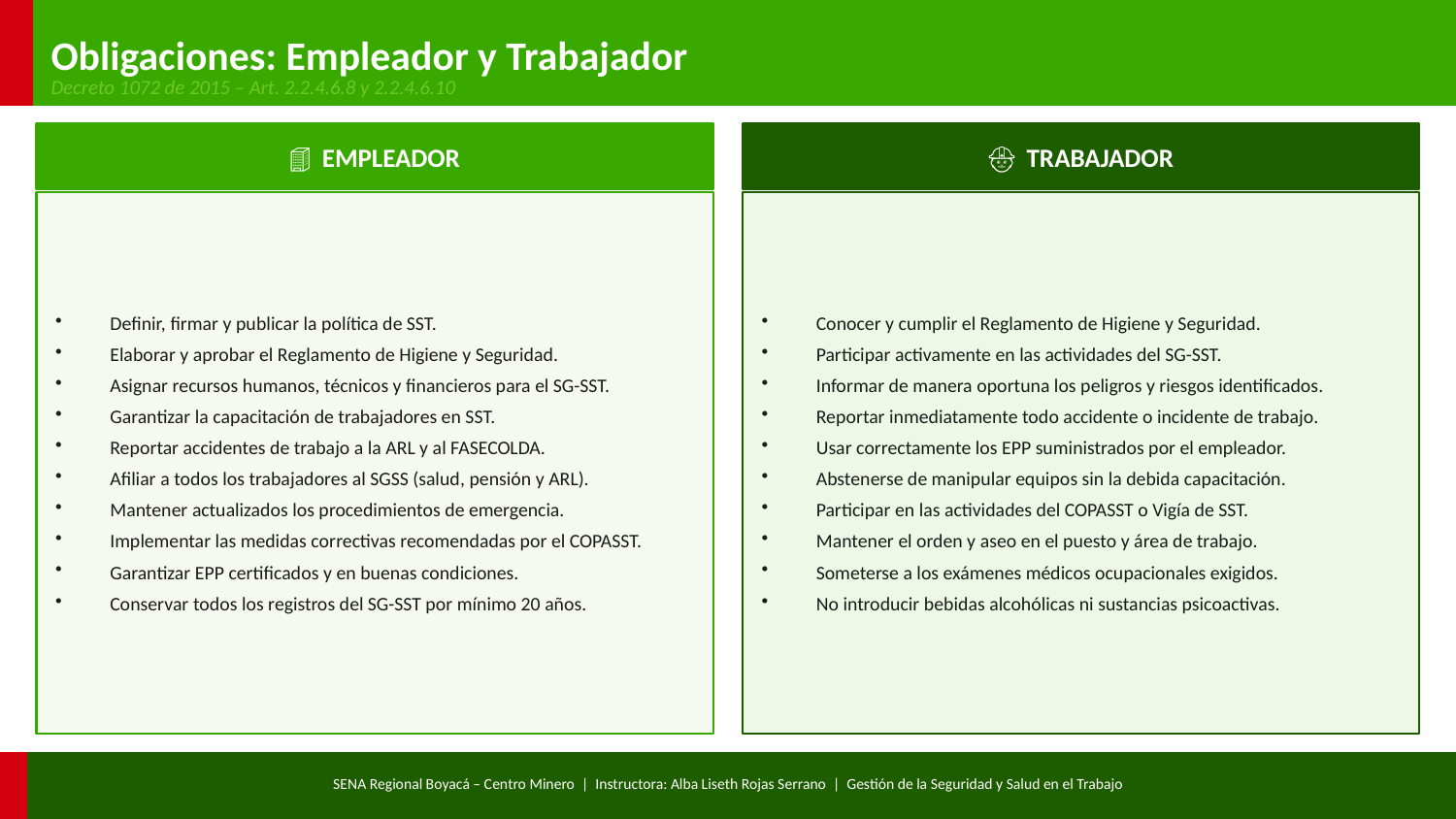

Obligaciones: Empleador y Trabajador
Decreto 1072 de 2015 – Art. 2.2.4.6.8 y 2.2.4.6.10

🏢  EMPLEADOR

👷  TRABAJADOR

Definir, firmar y publicar la política de SST.
Elaborar y aprobar el Reglamento de Higiene y Seguridad.
Asignar recursos humanos, técnicos y financieros para el SG-SST.
Garantizar la capacitación de trabajadores en SST.
Reportar accidentes de trabajo a la ARL y al FASECOLDA.
Afiliar a todos los trabajadores al SGSS (salud, pensión y ARL).
Mantener actualizados los procedimientos de emergencia.
Implementar las medidas correctivas recomendadas por el COPASST.
Garantizar EPP certificados y en buenas condiciones.
Conservar todos los registros del SG-SST por mínimo 20 años.
Conocer y cumplir el Reglamento de Higiene y Seguridad.
Participar activamente en las actividades del SG-SST.
Informar de manera oportuna los peligros y riesgos identificados.
Reportar inmediatamente todo accidente o incidente de trabajo.
Usar correctamente los EPP suministrados por el empleador.
Abstenerse de manipular equipos sin la debida capacitación.
Participar en las actividades del COPASST o Vigía de SST.
Mantener el orden y aseo en el puesto y área de trabajo.
Someterse a los exámenes médicos ocupacionales exigidos.
No introducir bebidas alcohólicas ni sustancias psicoactivas.

SENA Regional Boyacá – Centro Minero  |  Instructora: Alba Liseth Rojas Serrano  |  Gestión de la Seguridad y Salud en el Trabajo